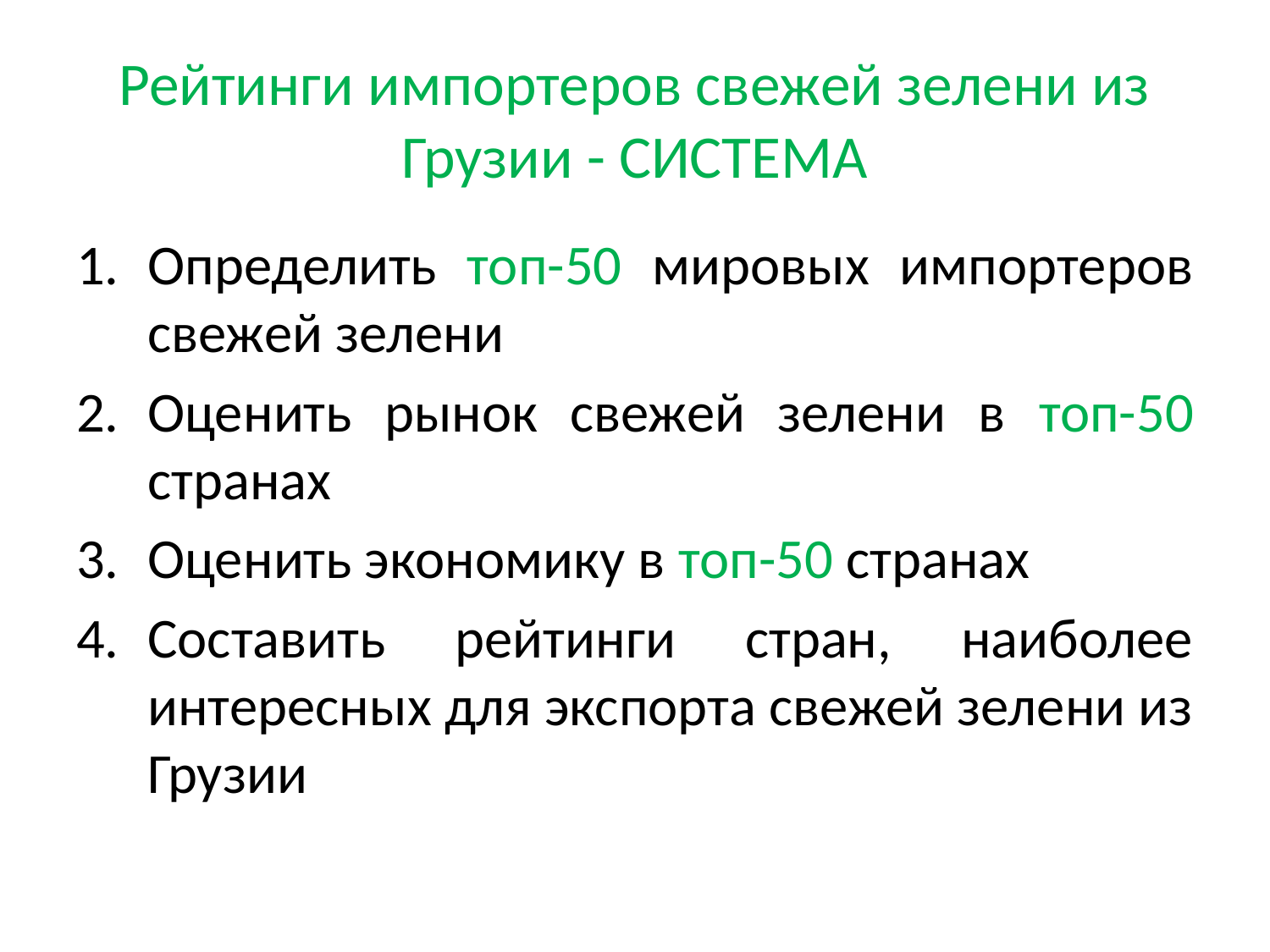

# Рейтинги импортеров свежей зелени из Грузии - СИСТЕМА
Определить топ-50 мировых импортеров свежей зелени
Оценить рынок свежей зелени в топ-50 странах
Оценить экономику в топ-50 странах
Составить рейтинги стран, наиболее интересных для экспорта свежей зелени из Грузии